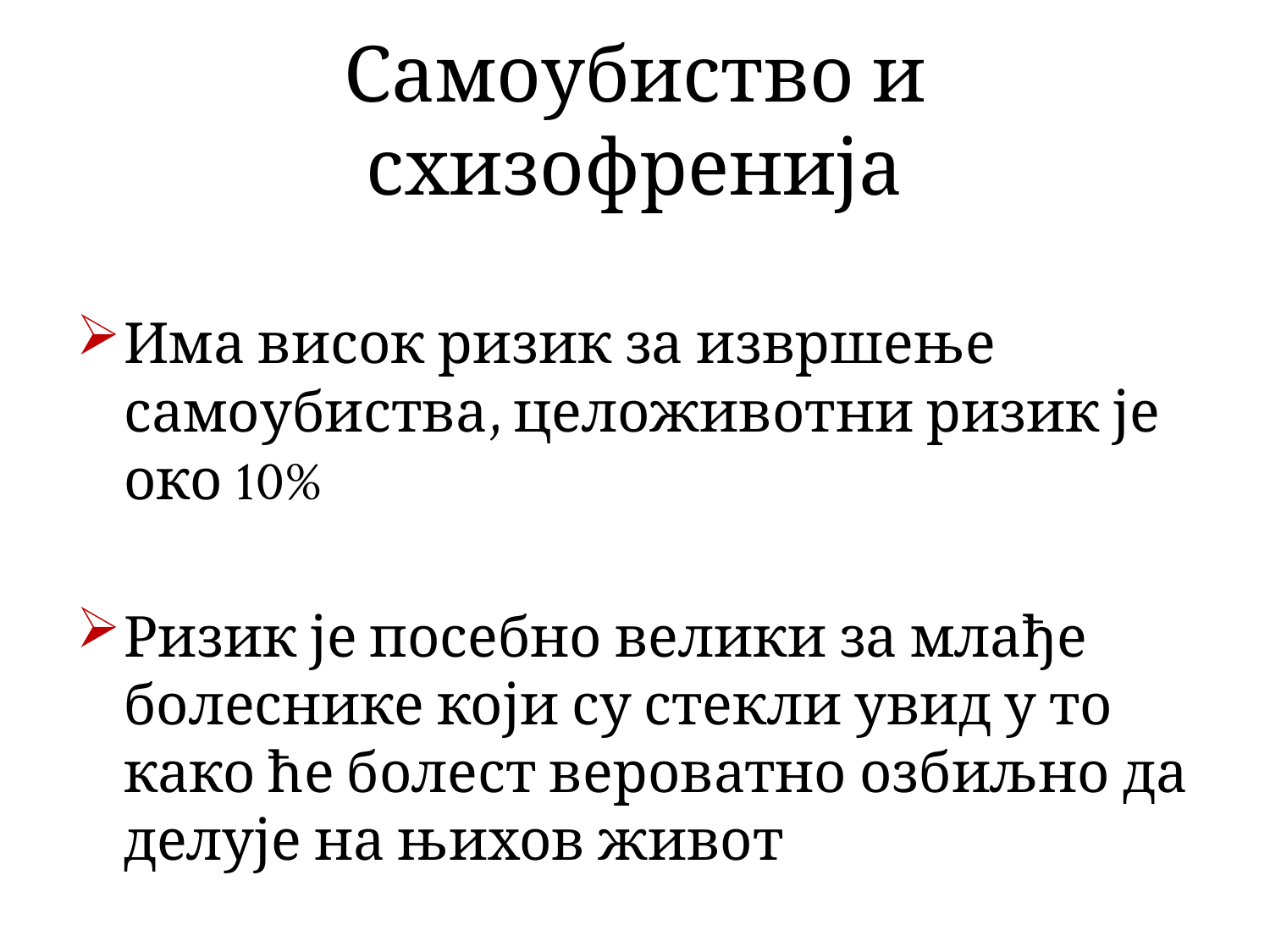

# Самоубиство и схизофренија

Има висок ризик за извршење самоубиства, целоживотни ризик је око 10%

Ризик је посебно велики за млађе болеснике који су стекли увид у то како ће болест вероватно озбиљно да делује на њихов живот